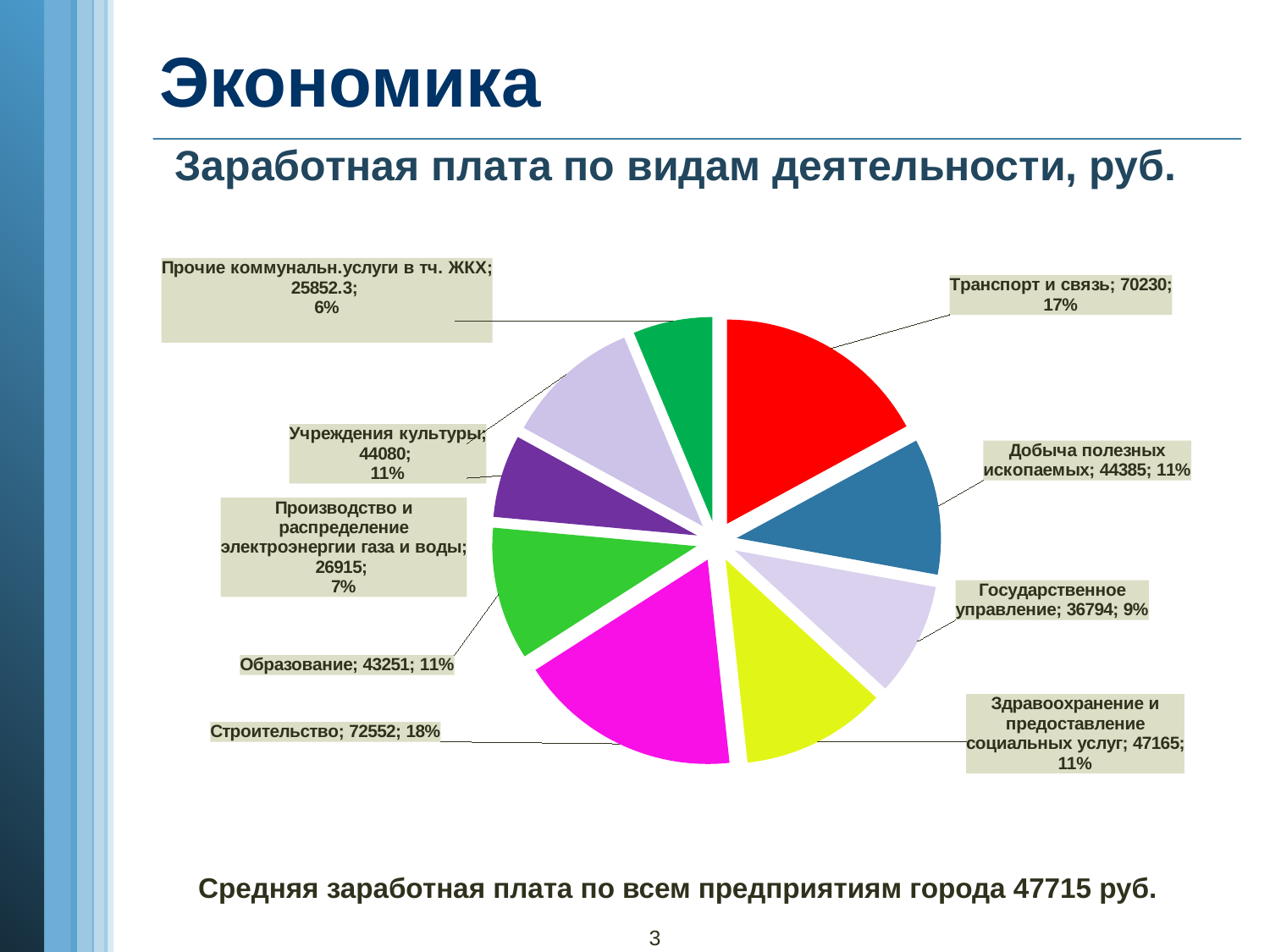

# Экономика
Заработная плата по видам деятельности, руб.

### Chart

| Category | Столбец2 |
|---|---|
| Транспорт и связь | 70230.0 |
| Добыча полезных ископаемых | 44385.0 |
| Государственное управление | 36794.0 |
| Здравоохранение и предоставление социальных услуг | 47165.0 |
| Строительство | 72552.0 |
| Образование | 43251.0 |
| Производство и распределение электроэнергии газа и воды | 26915.0 |
| Учреждения культуры | 44080.0 |
| Прочие коммунальн.услуги в тч. ЖКХ | 25852.3 |
Средняя заработная плата по всем предприятиям города 47715 руб.
3